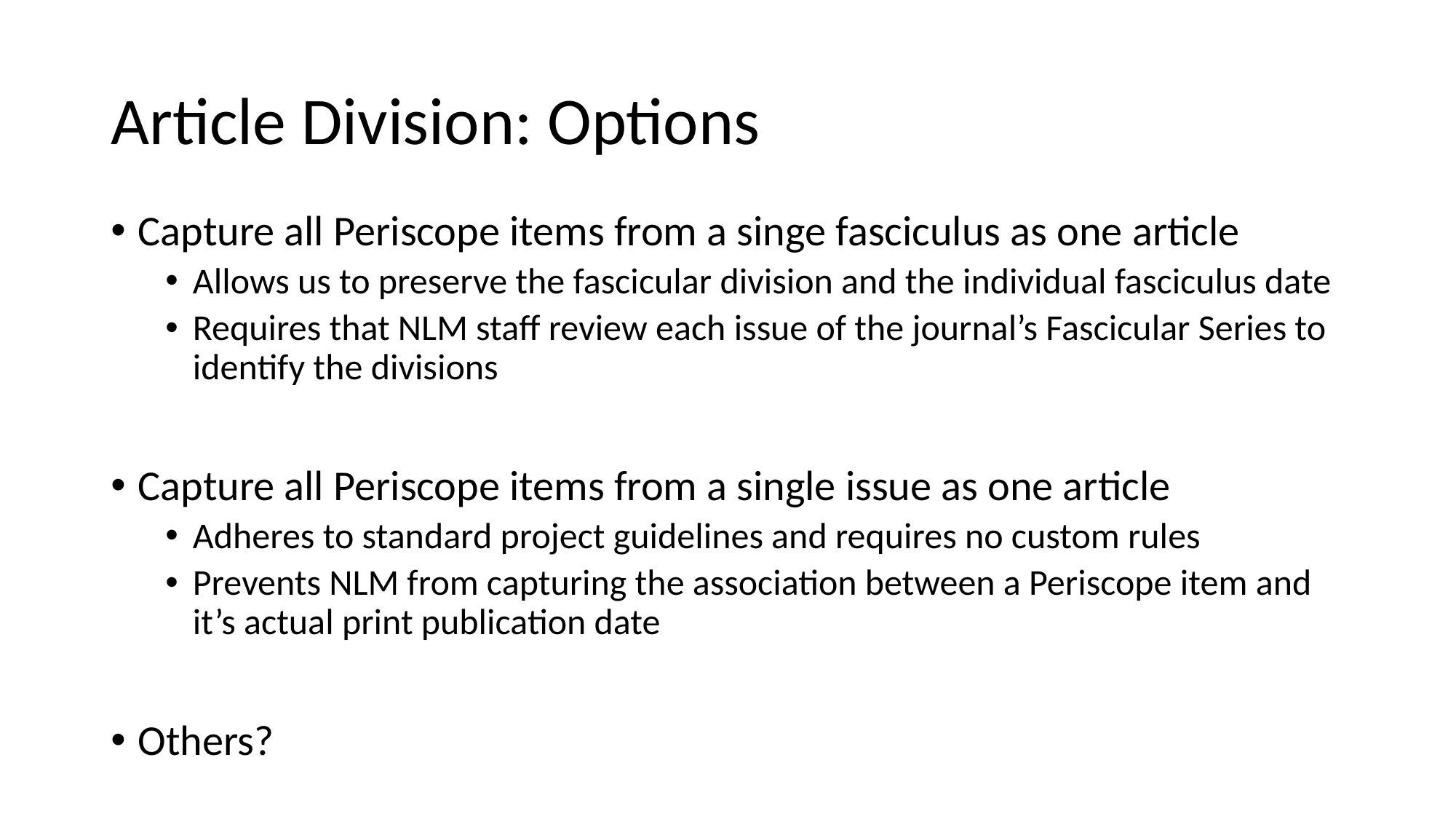

# Article Division: Options
Capture all Periscope items from a singe fasciculus as one article
Allows us to preserve the fascicular division and the individual fasciculus date
Requires that NLM staff review each issue of the journal’s Fascicular Series to identify the divisions

Capture all Periscope items from a single issue as one article
Adheres to standard project guidelines and requires no custom rules
Prevents NLM from capturing the association between a Periscope item and it’s actual print publication date

Others?